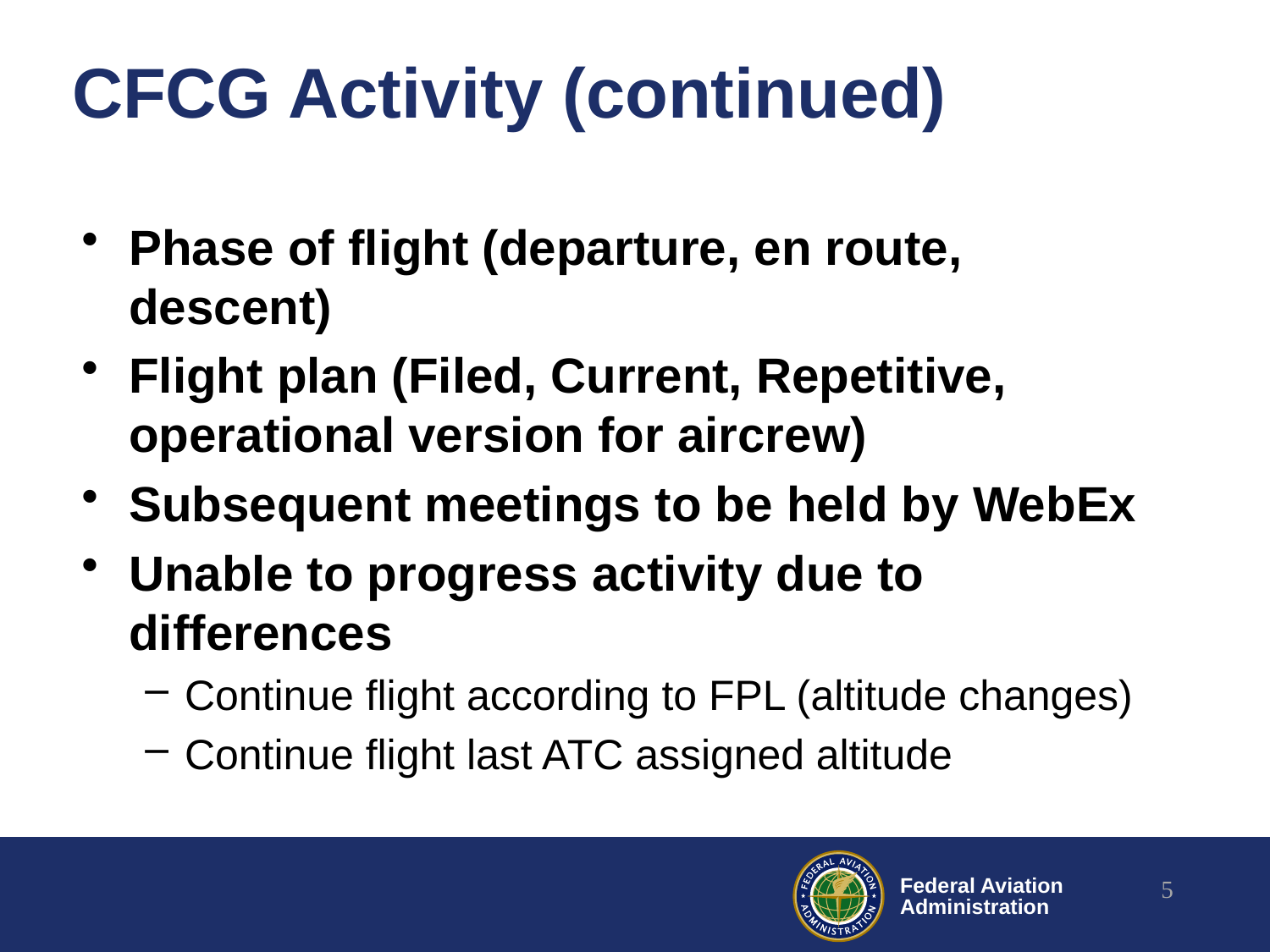

# CFCG Activity (continued)
Phase of flight (departure, en route, descent)
Flight plan (Filed, Current, Repetitive, operational version for aircrew)
Subsequent meetings to be held by WebEx
Unable to progress activity due to differences
Continue flight according to FPL (altitude changes)
Continue flight last ATC assigned altitude
5